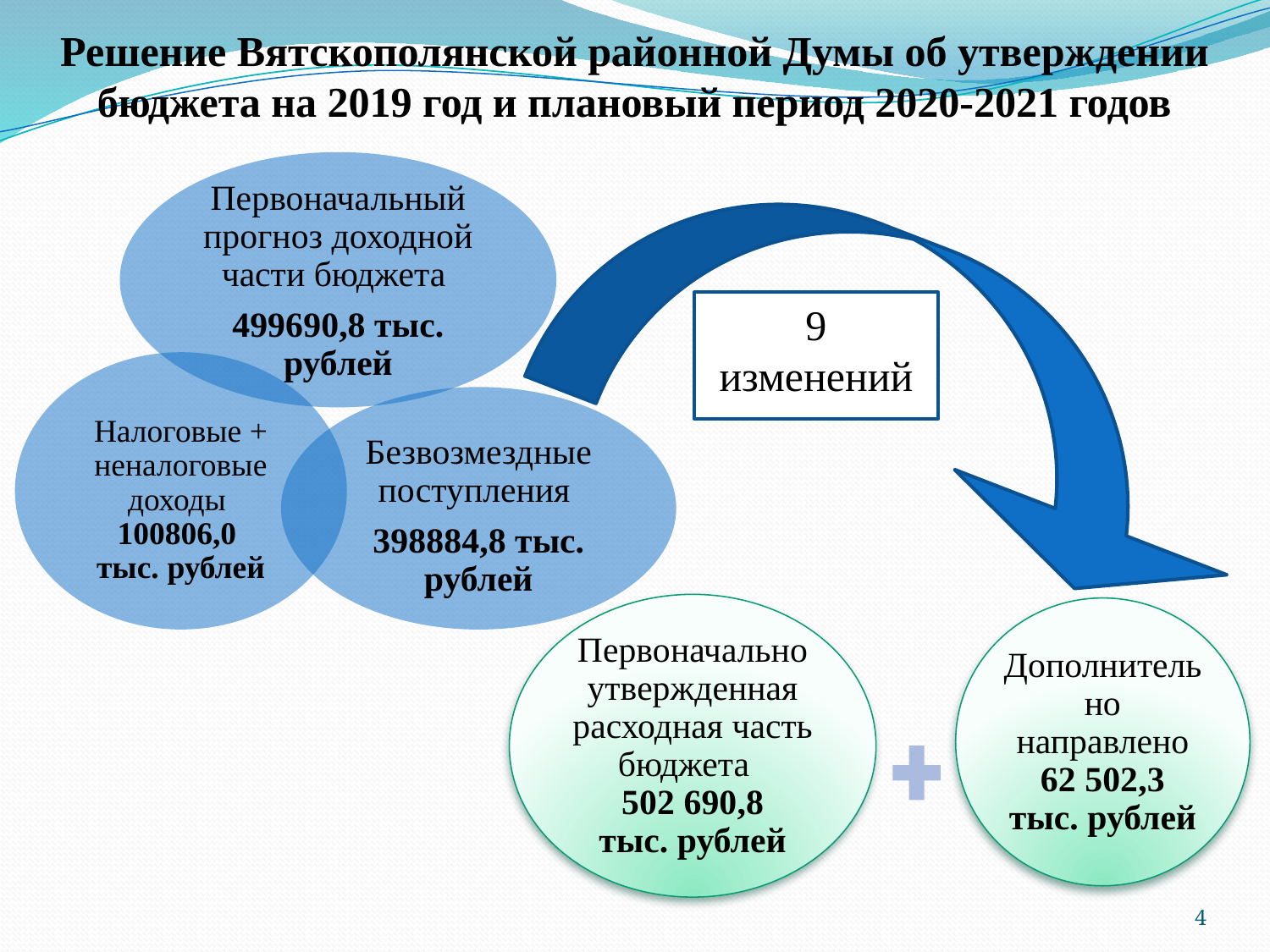

# Решение Вятскополянской районной Думы об утверждении бюджета на 2019 год и плановый период 2020-2021 годов

Первоначальный прогноз доходной части бюджета
499690,8 тыс. рублей
Безвозмездные поступления
398884,8 тыс. рублей
Налоговые + неналоговые доходы
100806,0
тыс. рублей

9 изменений
Первоначально утвержденная расходная часть бюджета
502 690,8
тыс. рублей

Дополнительно направлено
62 502,3 тыс. рублей
4